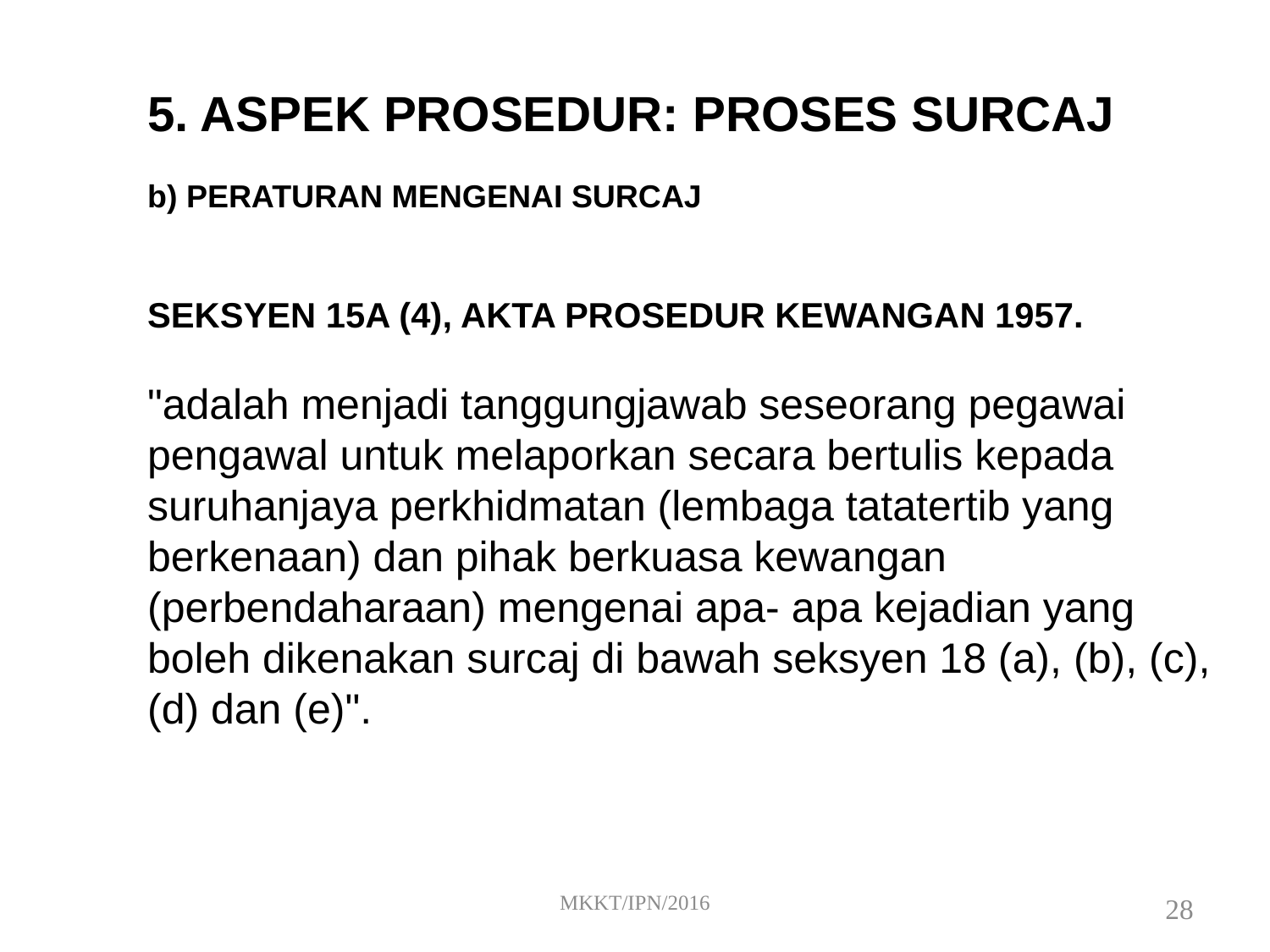

5. ASPEK PROSEDUR: PROSES SURCAJ
b) PERATURAN MENGENAI SURCAJ
SEKSYEN 15A (4), AKTA PROSEDUR KEWANGAN 1957.

"adalah menjadi tanggungjawab seseorang pegawai pengawal untuk melaporkan secara bertulis kepada suruhanjaya perkhidmatan (lembaga tatatertib yang berkenaan) dan pihak berkuasa kewangan (perbendaharaan) mengenai apa- apa kejadian yang boleh dikenakan surcaj di bawah seksyen 18 (a), (b), (c), (d) dan (e)".
MKKT/IPN/2016
28